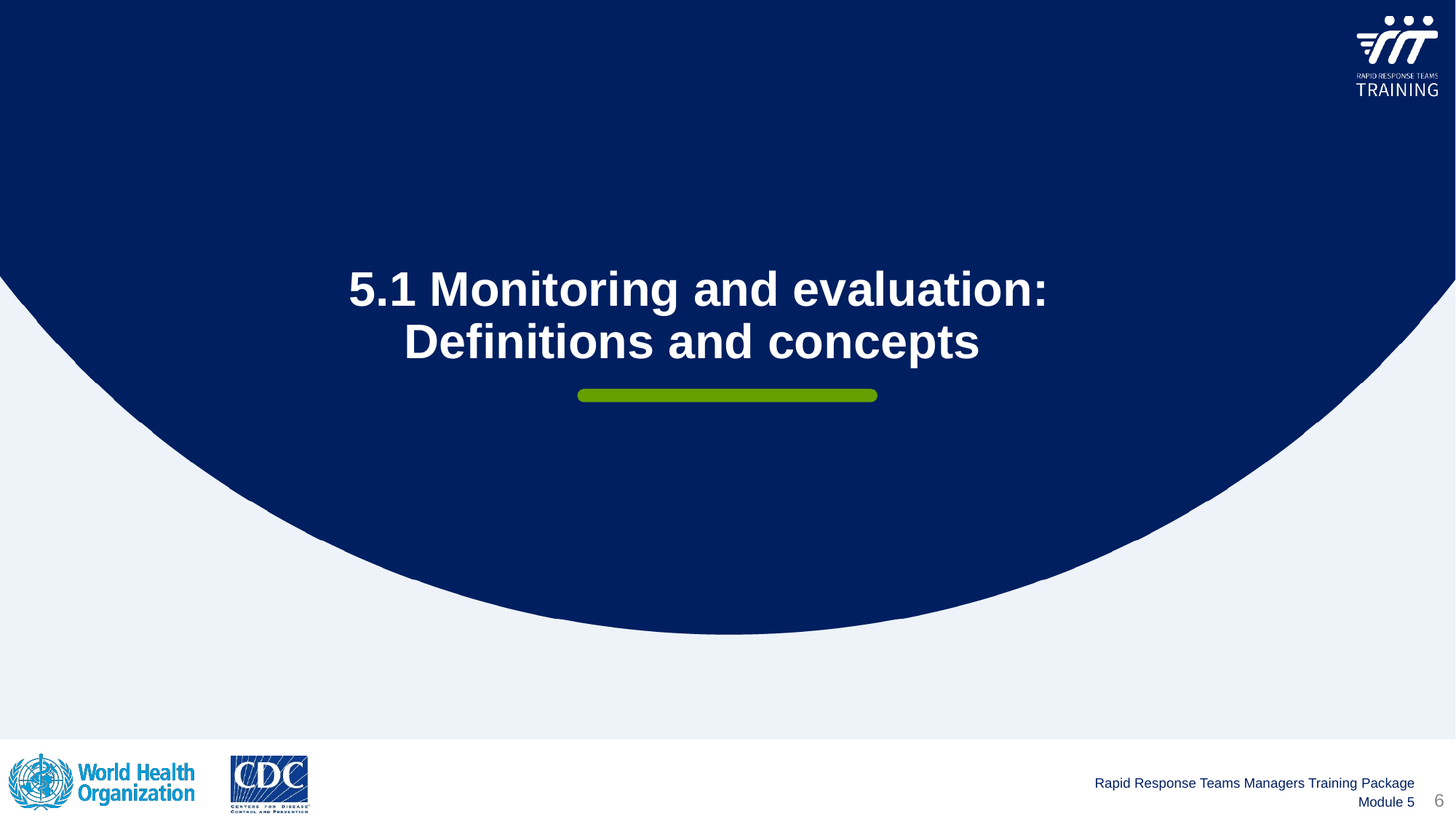

5.1 Monitoring and evaluation: Definitions and concepts
6